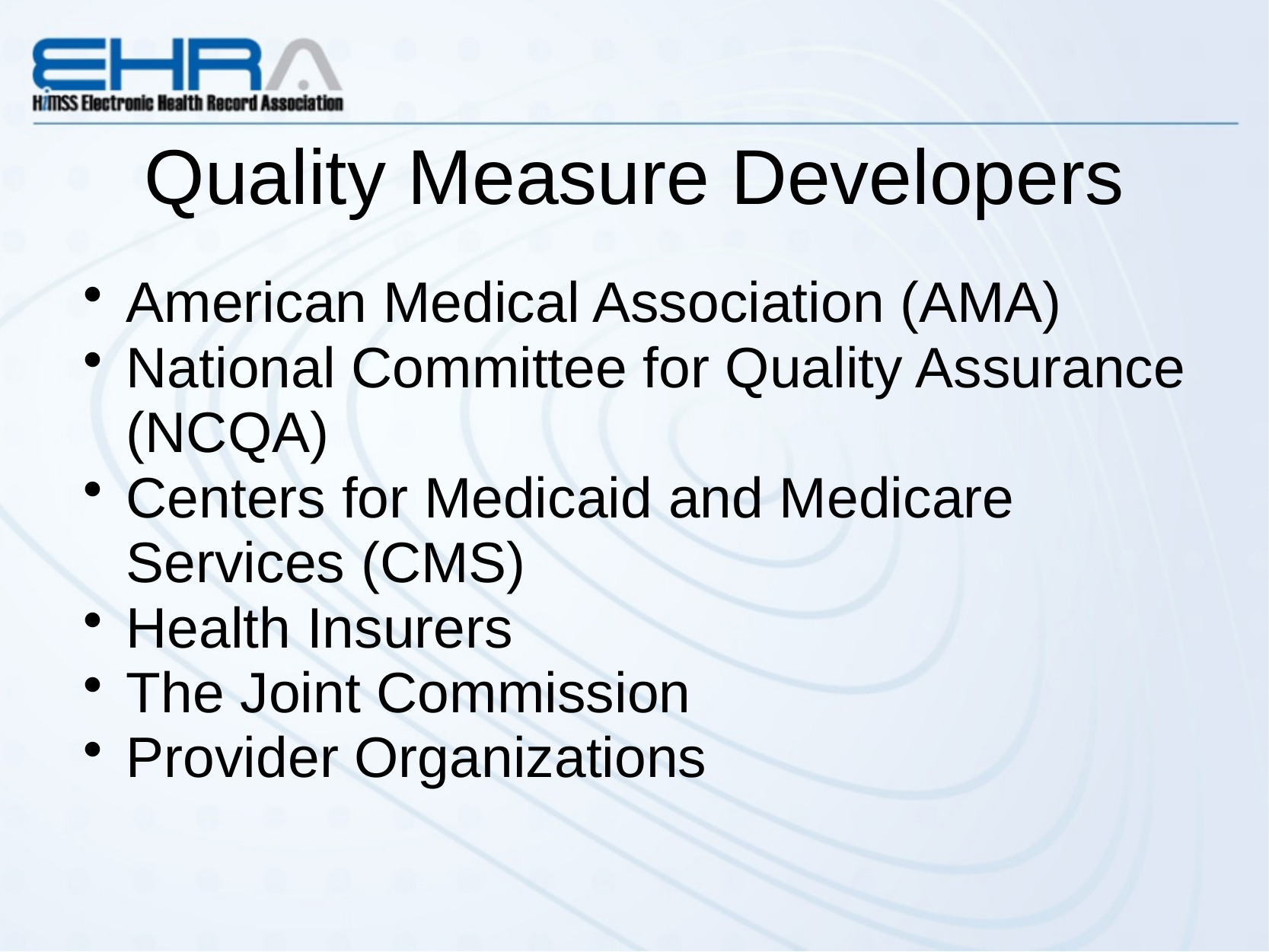

# Quality Measure Developers
American Medical Association (AMA)
National Committee for Quality Assurance (NCQA)
Centers for Medicaid and Medicare Services (CMS)
Health Insurers
The Joint Commission
Provider Organizations